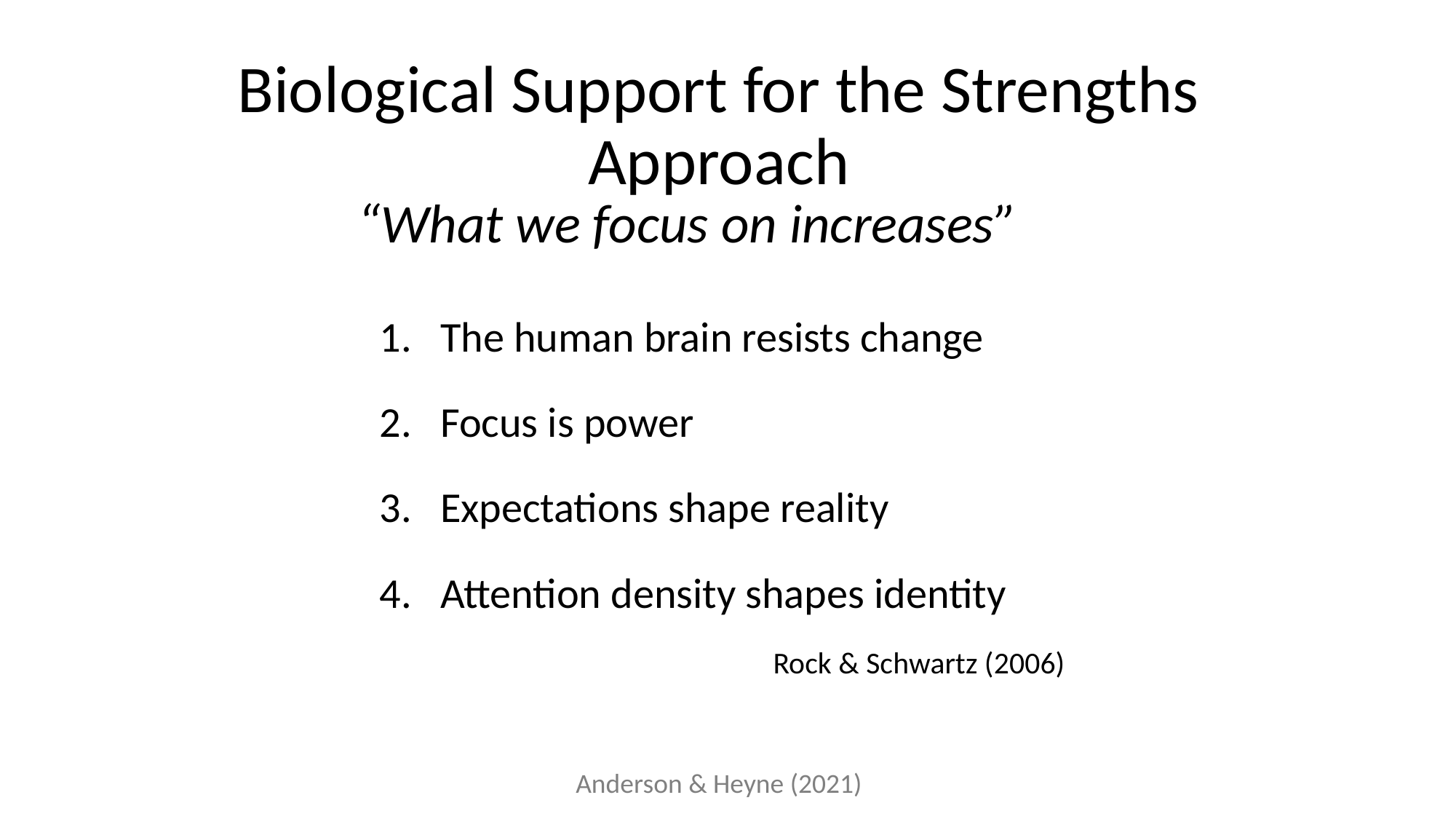

# Biological Support for the Strengths Approach
“What we focus on increases”
The human brain resists change
Focus is power
Expectations shape reality
Attention density shapes identity

Rock & Schwartz (2006)
Anderson & Heyne (2021)